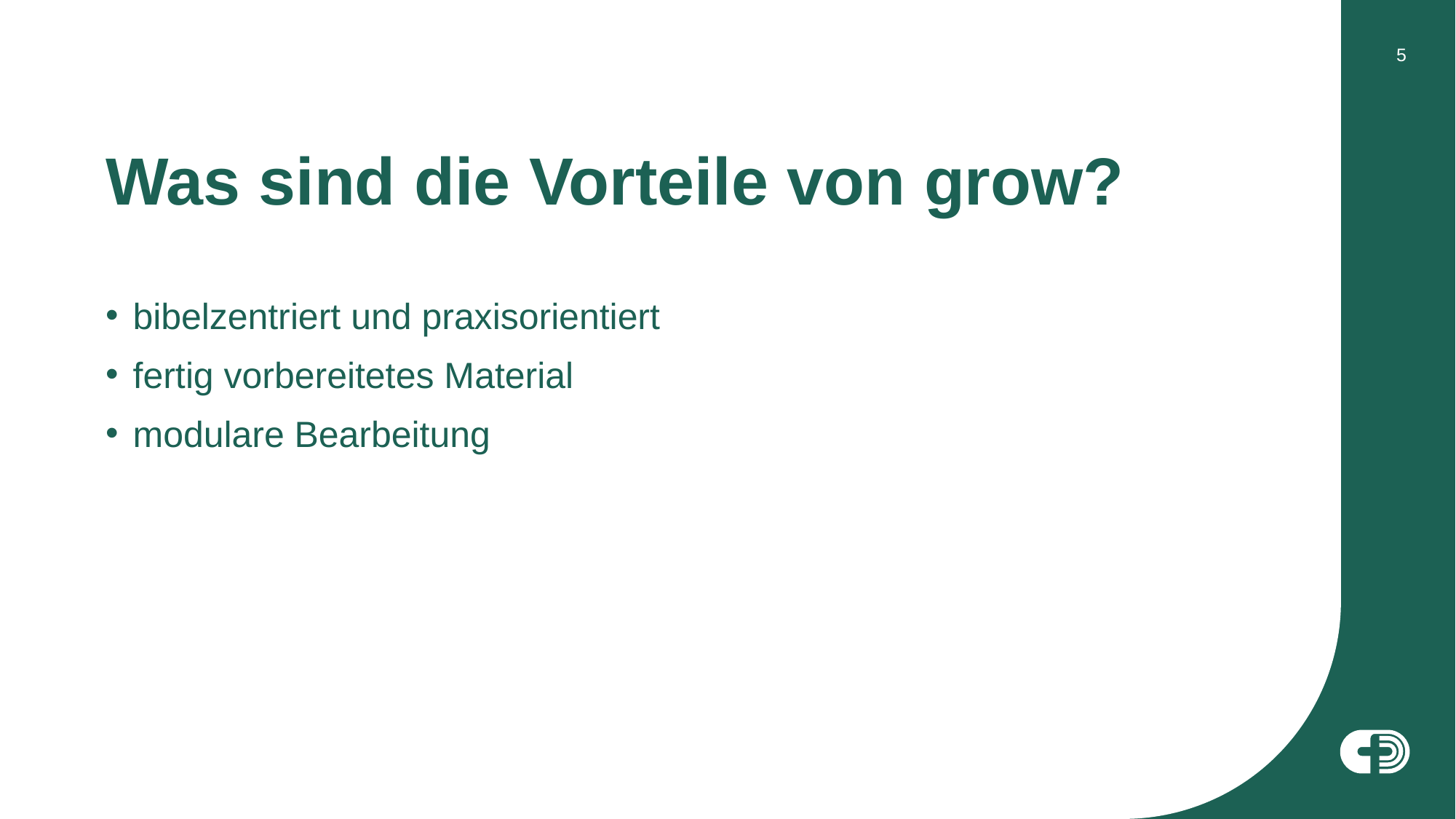

# Was sind die Vorteile von grow?
bibelzentriert und praxisorientiert
fertig vorbereitetes Material
modulare Bearbeitung